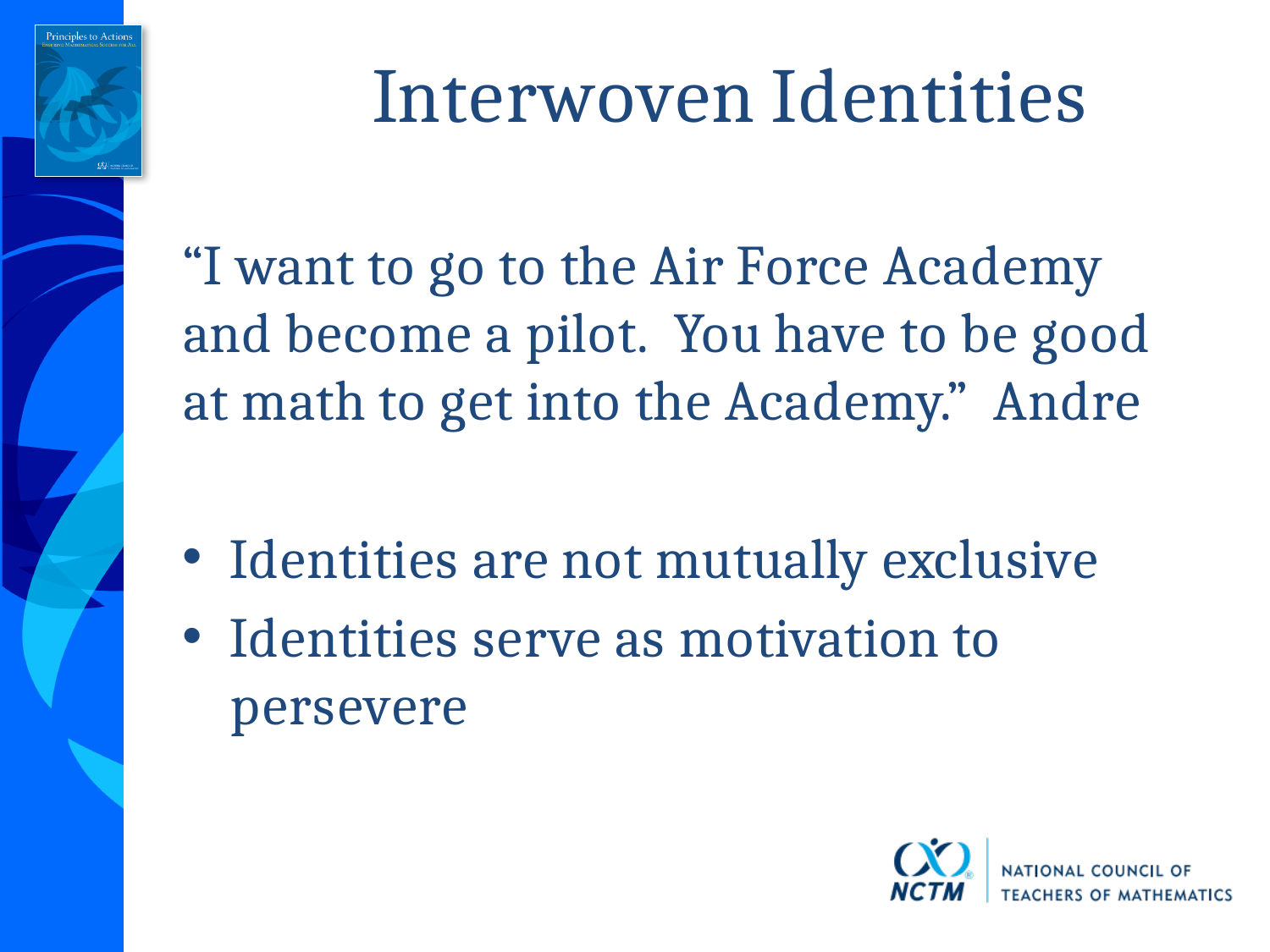

# Interwoven Identities
“I want to go to the Air Force Academy and become a pilot.  You have to be good at math to get into the Academy.”  Andre

Identities are not mutually exclusive
Identities serve as motivation to persevere